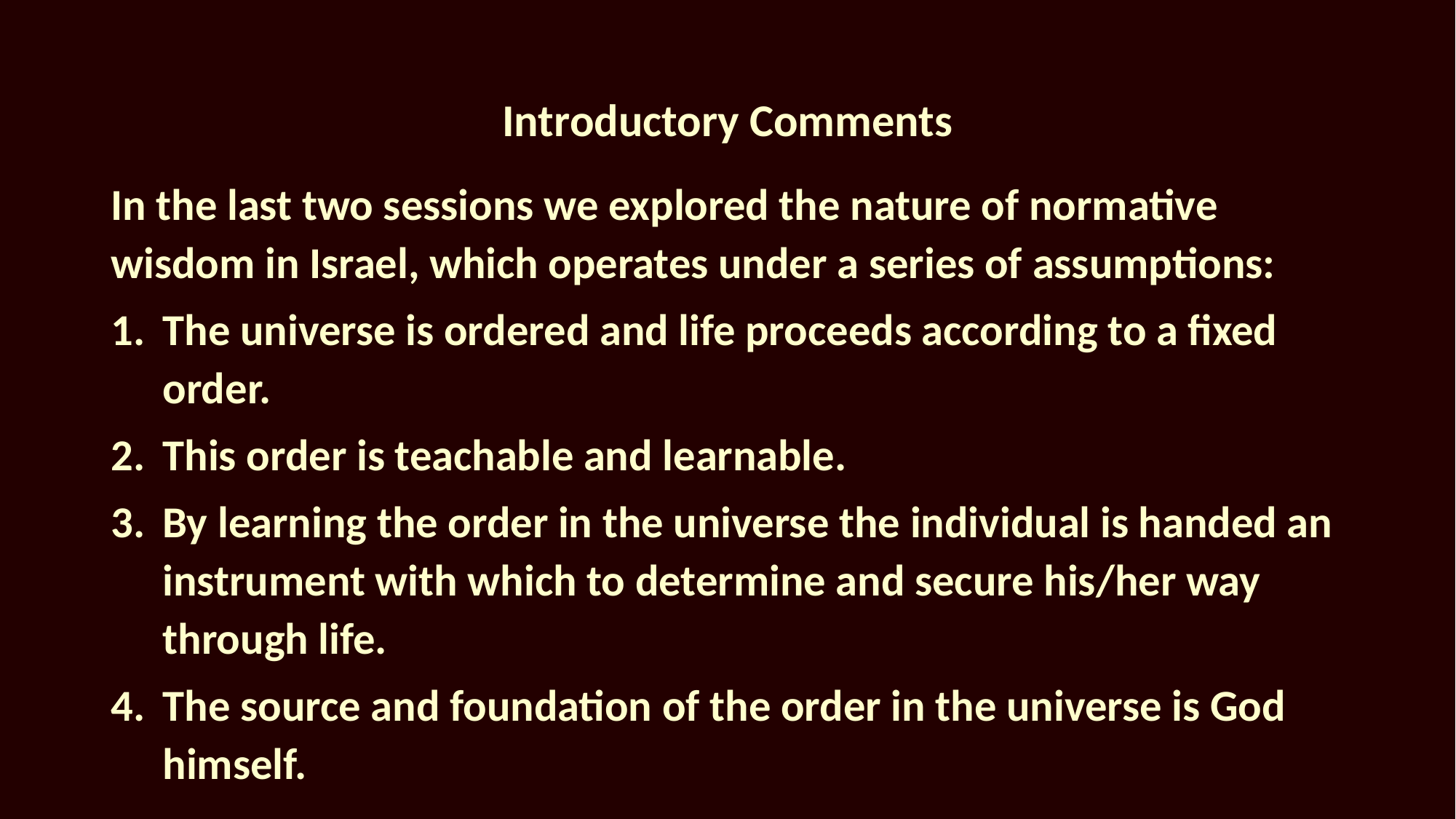

# Introductory Comments
In the last two sessions we explored the nature of normative wisdom in Israel, which operates under a series of assumptions:
1.	The universe is ordered and life proceeds according to a fixed order.
2.	This order is teachable and learnable.
3.	By learning the order in the universe the individual is handed an instrument with which to determine and secure his/her way through life.
4.	The source and foundation of the order in the universe is God himself.